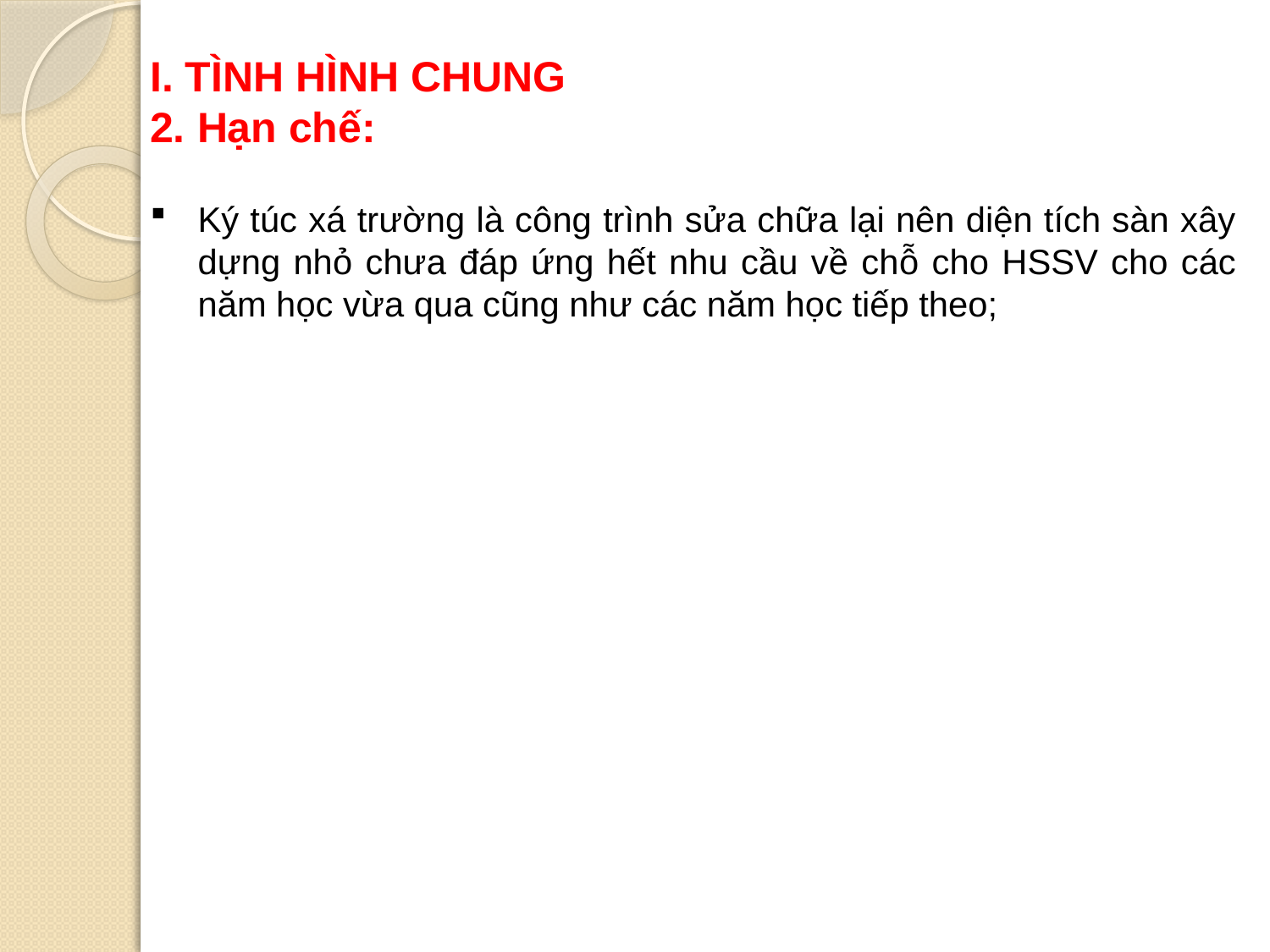

I. TÌNH HÌNH CHUNG
2. Hạn chế:
Ký túc xá trường là công trình sửa chữa lại nên diện tích sàn xây dựng nhỏ chưa đáp ứng hết nhu cầu về chỗ cho HSSV cho các năm học vừa qua cũng như các năm học tiếp theo;